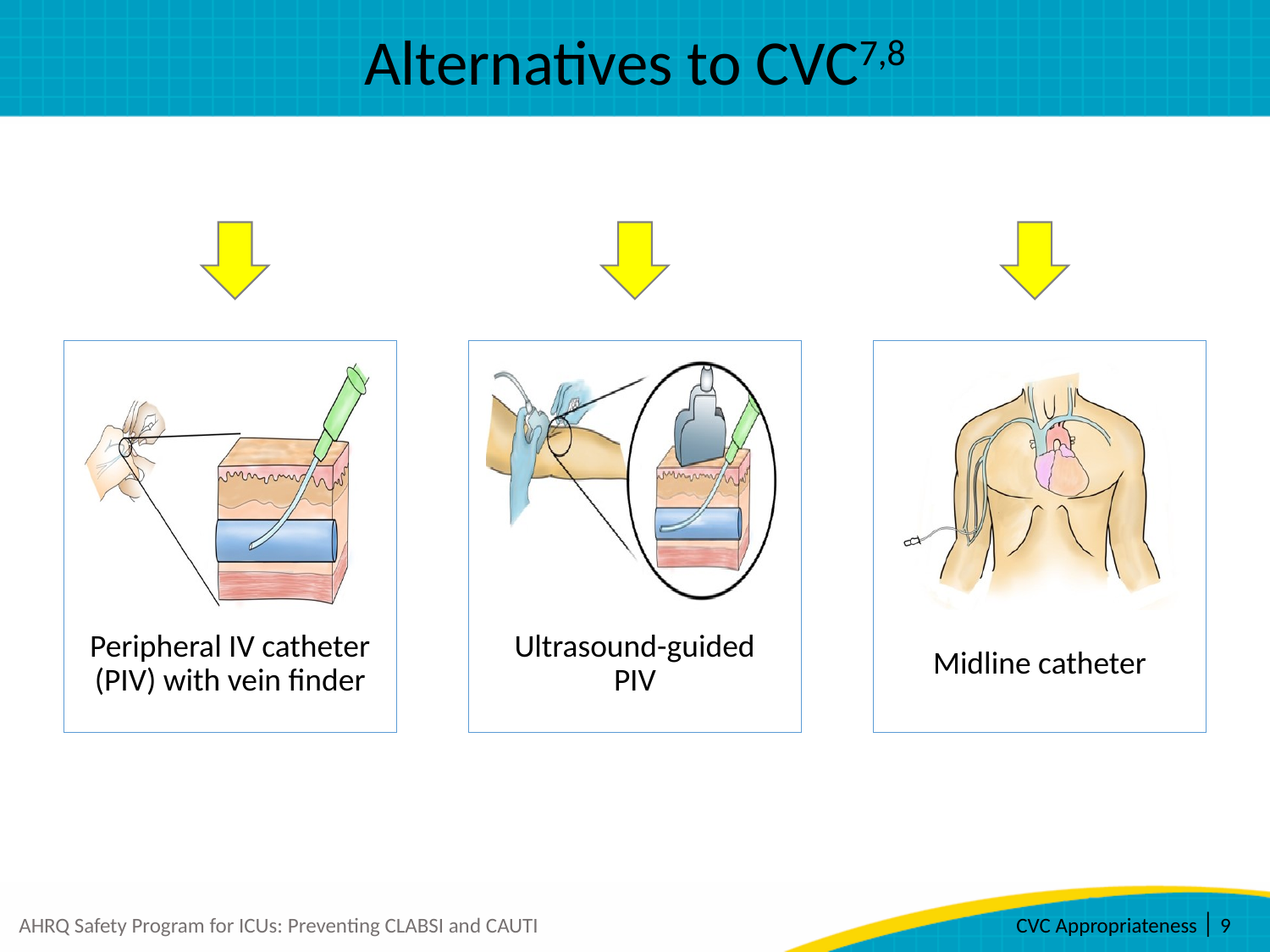

# Alternatives to CVC7,8

Peripheral IV catheter (PIV) with vein finder
Ultrasound-guided PIV
Midline catheter
AHRQ Safety Program for ICUs: Preventing CLABSI and CAUTI
CVC Appropriateness ׀ 9